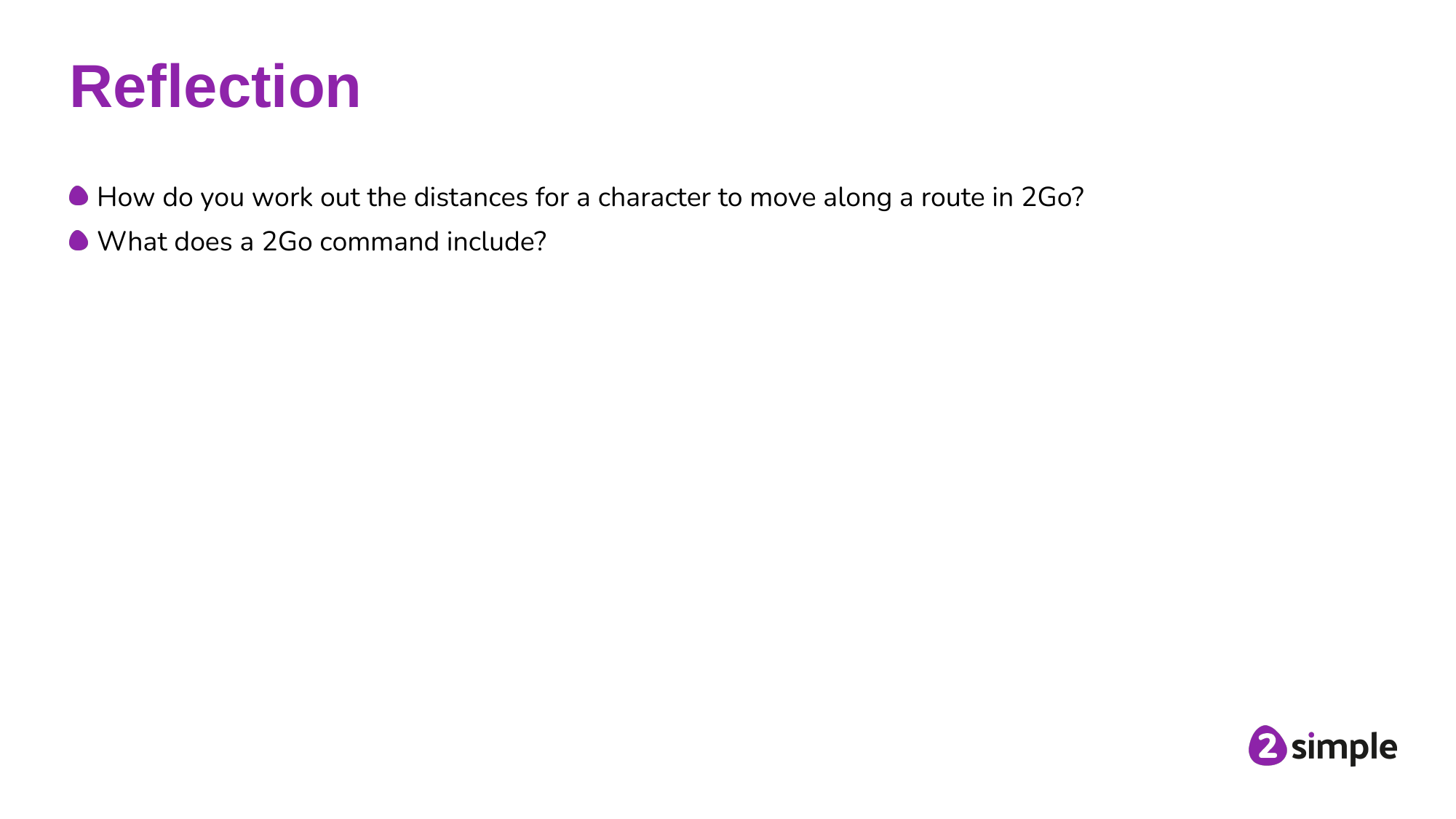

# Reflection
How do you work out the distances for a character to move along a route in 2Go?
What does a 2Go command include?